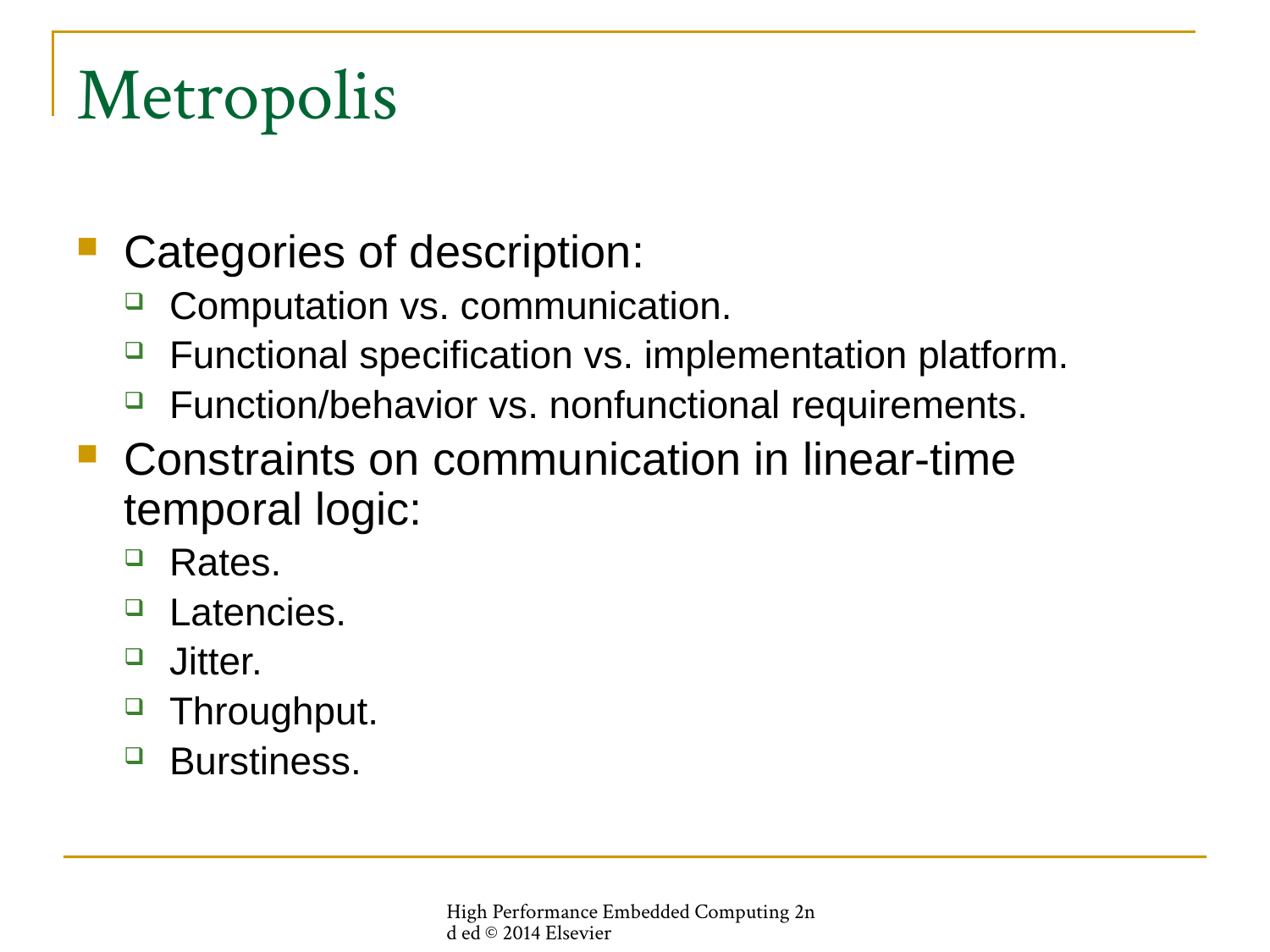

# Metropolis
Categories of description:
Computation vs. communication.
Functional specification vs. implementation platform.
Function/behavior vs. nonfunctional requirements.
Constraints on communication in linear-time temporal logic:
Rates.
Latencies.
Jitter.
Throughput.
Burstiness.
High Performance Embedded Computing 2nd ed © 2014 Elsevier